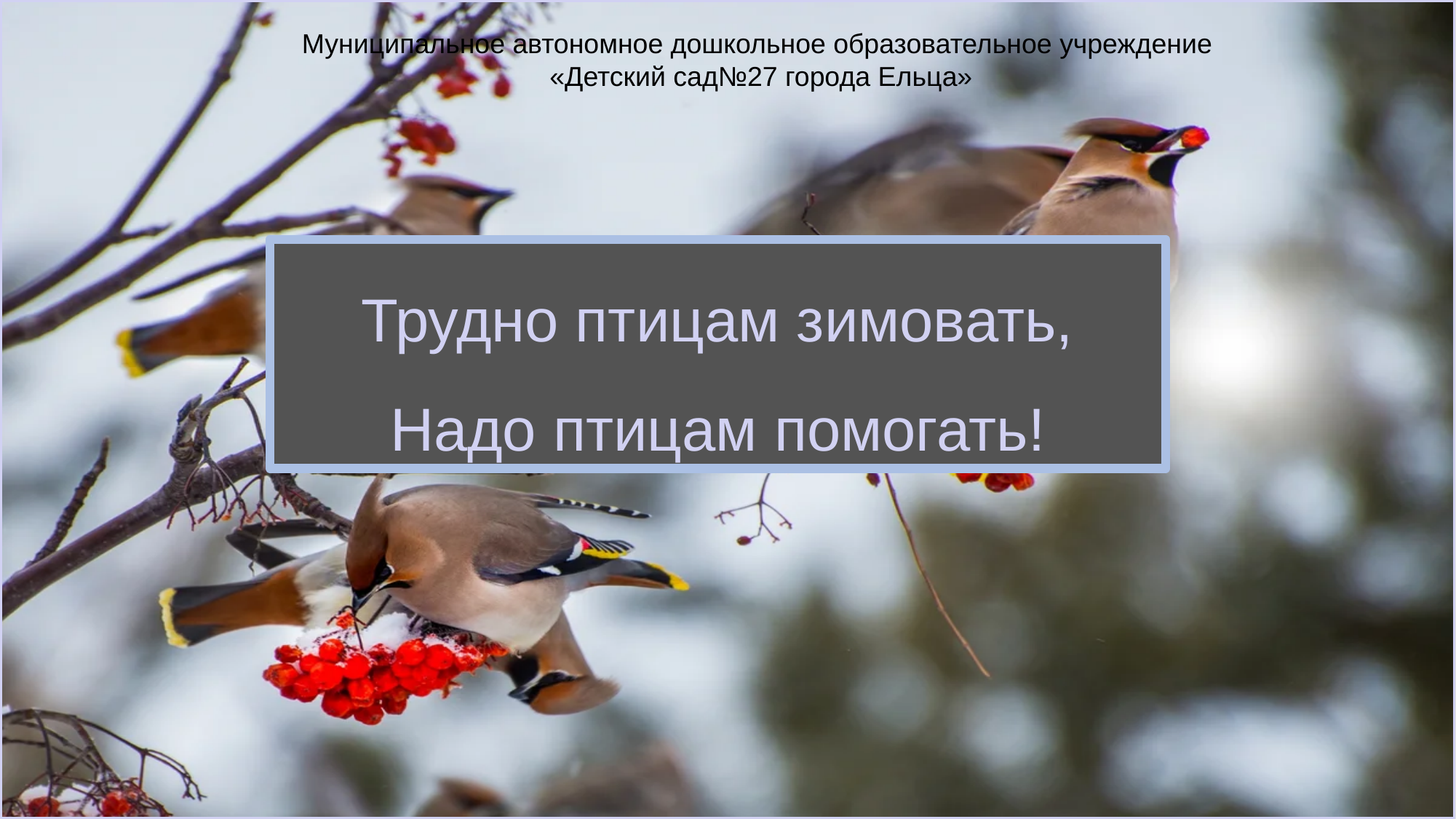

Муниципальное автономное дошкольное образовательное учреждение
«Детский сад№27 города Ельца»
Трудно птицам зимовать,
Надо птицам помогать!